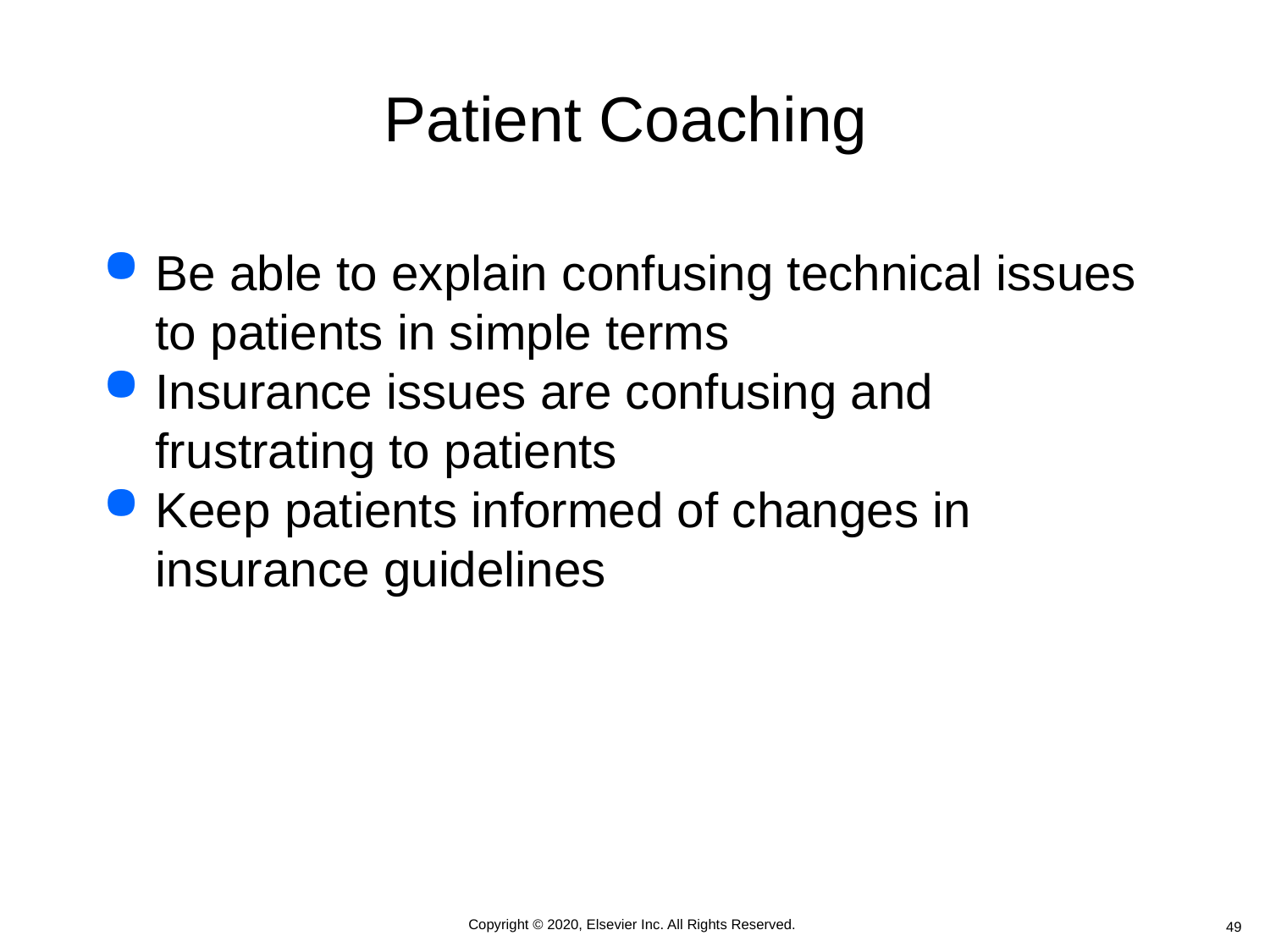

# Patient Coaching
Be able to explain confusing technical issues to patients in simple terms
Insurance issues are confusing and frustrating to patients
Keep patients informed of changes in insurance guidelines